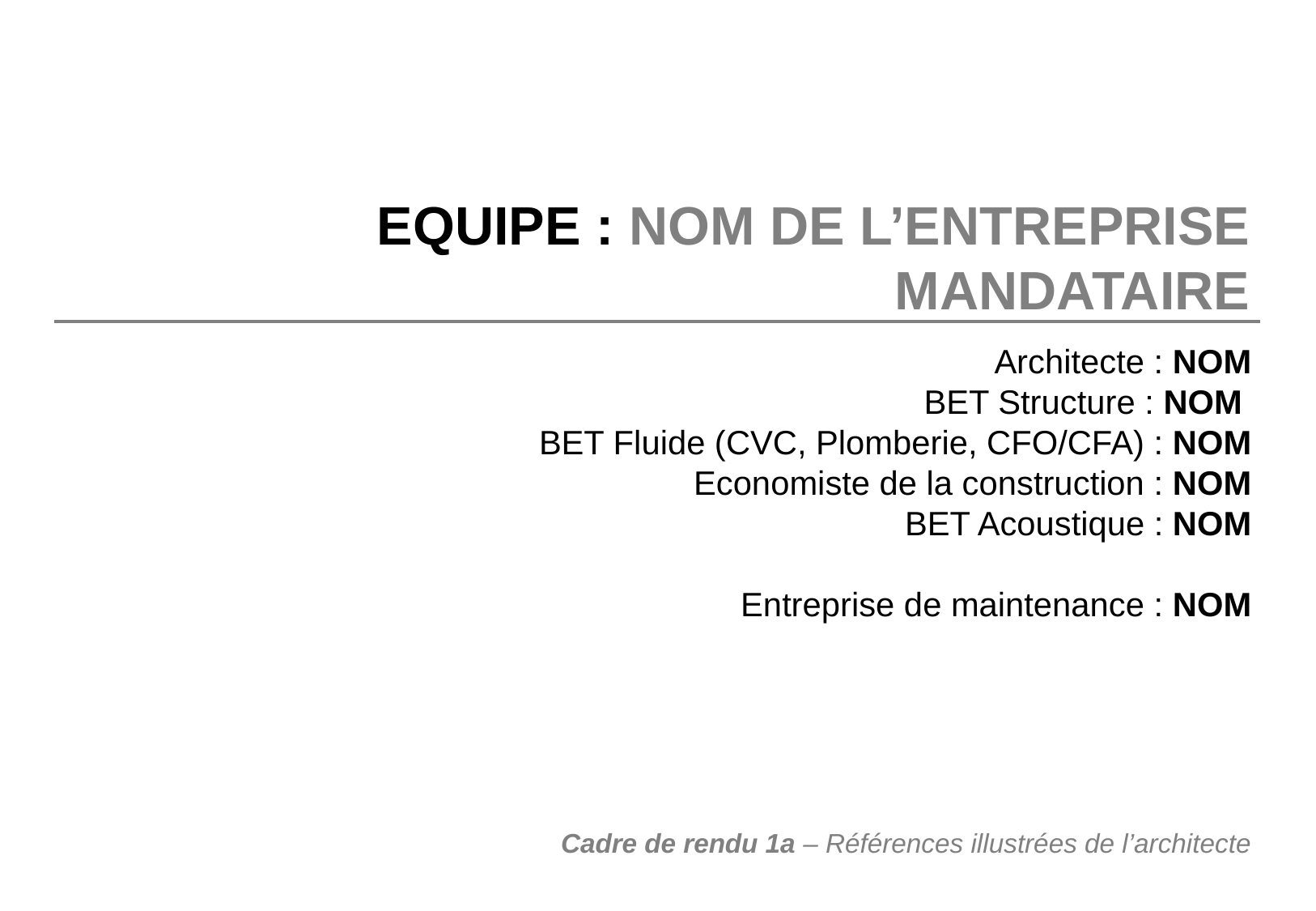

EQUIPE : NOM DE L’ENTREPRISE MANDATAIRE
Architecte : NOM
BET Structure : NOM
BET Fluide (CVC, Plomberie, CFO/CFA) : NOM
Economiste de la construction : NOM
BET Acoustique : NOM

Entreprise de maintenance : NOM

Cadre de rendu 1a – Références illustrées de l’architecte